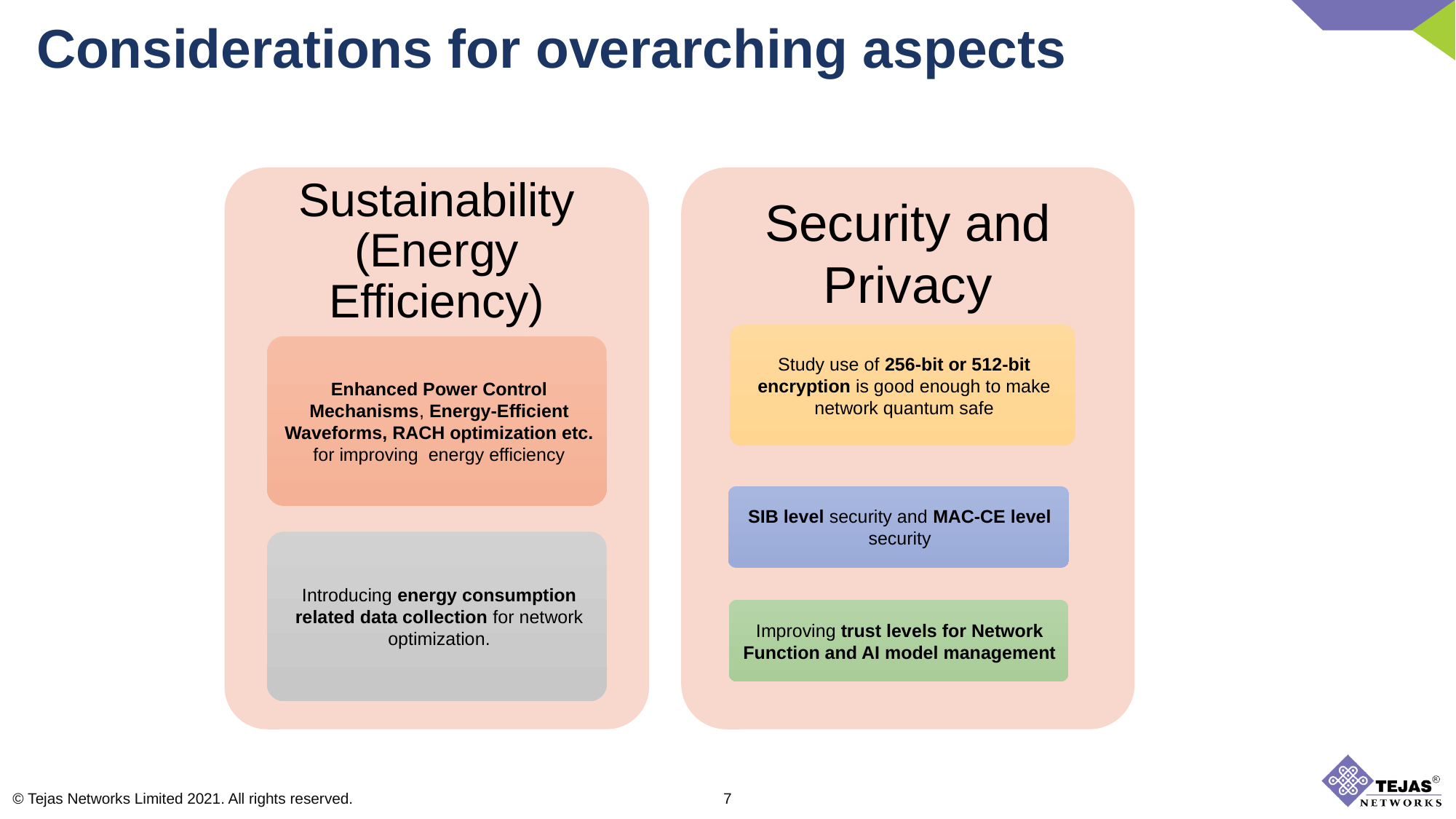

Considerations for overarching aspects
Sustainability (Energy Efficiency)
Enhanced Power Control Mechanisms, Energy-Efficient Waveforms, RACH optimization etc. for improving  energy efficiency
Introducing energy consumption related data collection for network optimization.
Security and Privacy
Study use of 256-bit or 512-bit encryption is good enough to make network quantum safe
SIB level security and MAC-CE level security
Improving trust levels for Network Function and AI model management